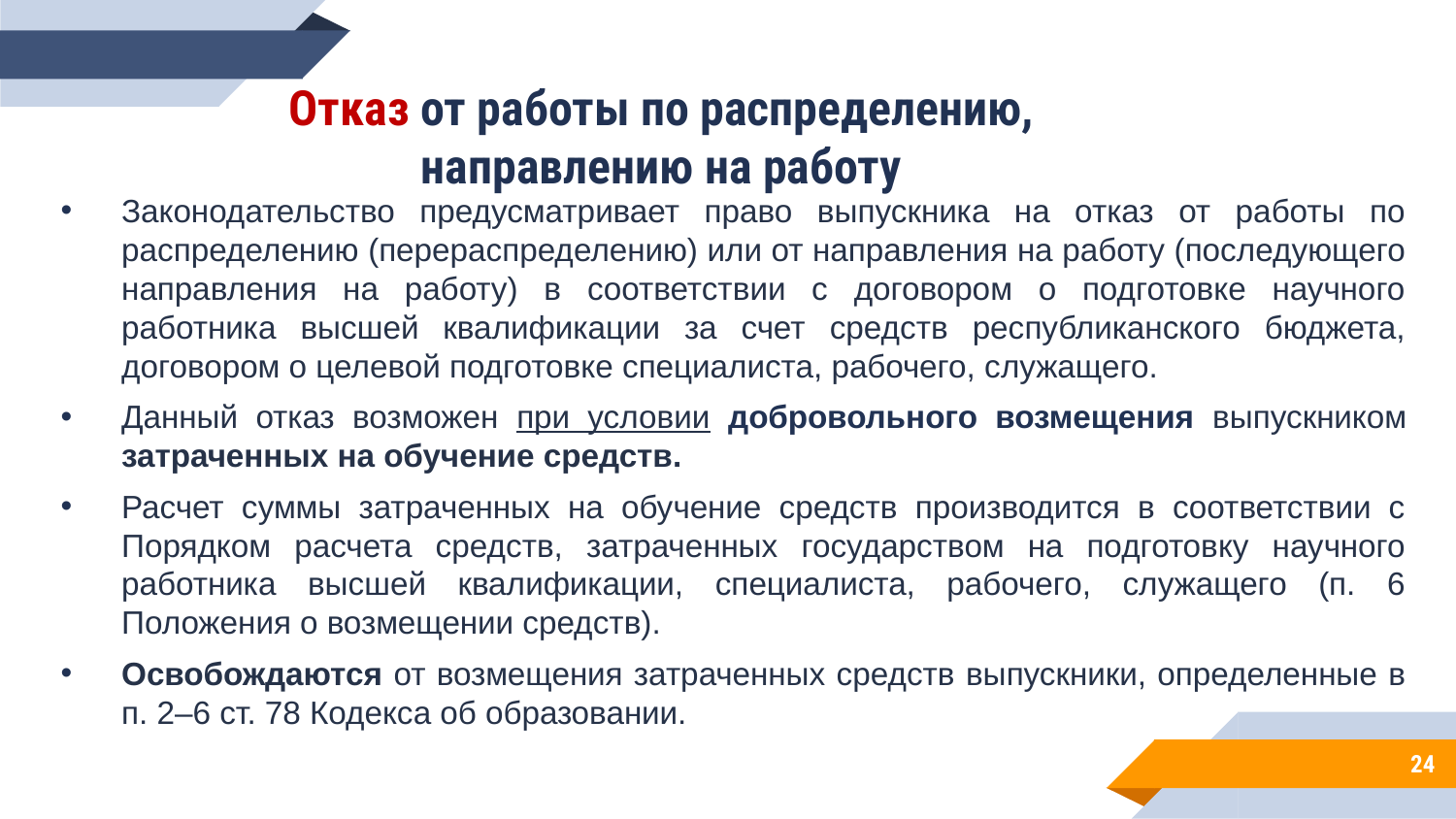

Отказ от работы по распределению,
направлению на работу
Законодательство предусматривает право выпускника на отказ от работы по распределению (перераспределению) или от направления на работу (последующего направления на работу) в соответствии с договором о подготовке научного работника высшей квалификации за счет средств республиканского бюджета, договором о целевой подготовке специалиста, рабочего, служащего.
Данный отказ возможен при условии добровольного возмещения выпускником затраченных на обучение средств.
Расчет суммы затраченных на обучение средств производится в соответствии с Порядком расчета средств, затраченных государством на подготовку научного работника высшей квалификации, специалиста, рабочего, служащего (п. 6 Положения о возмещении средств).
Освобождаются от возмещения затраченных средств выпускники, определенные в п. 2–6 ст. 78 Кодекса об образовании.

24